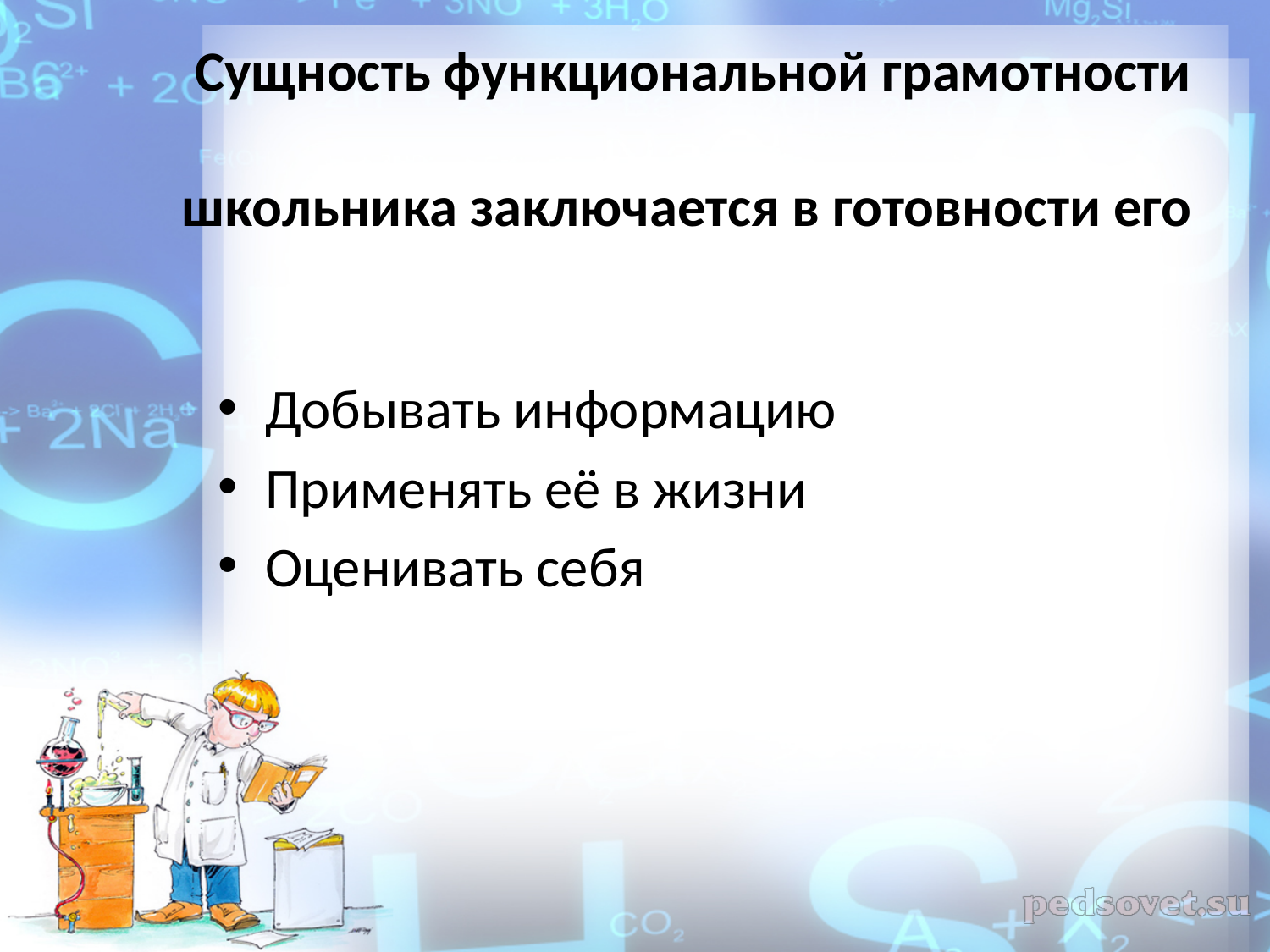

# Сущность функциональной грамотности школьника заключается в готовности его
Добывать информацию
Применять её в жизни
Оценивать себя